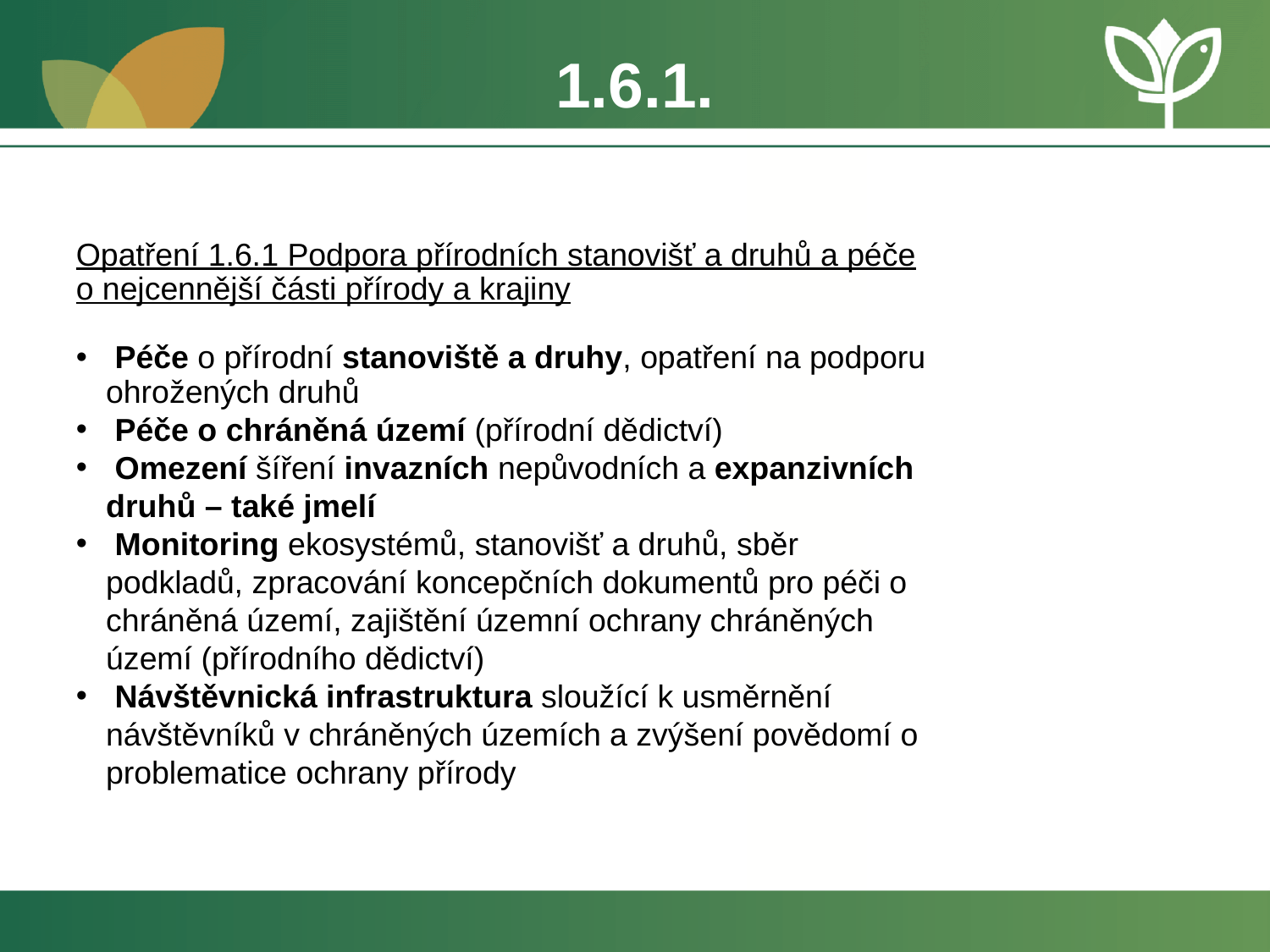

# 1.6.1.

Opatření 1.6.1 Podpora přírodních stanovišť a druhů a péče o nejcennější části přírody a krajiny

 Péče o přírodní stanoviště a druhy, opatření na podporu ohrožených druhů
 Péče o chráněná území (přírodní dědictví)
 Omezení šíření invazních nepůvodních a expanzivních druhů – také jmelí
 Monitoring ekosystémů, stanovišť a druhů, sběr podkladů, zpracování koncepčních dokumentů pro péči o chráněná území, zajištění územní ochrany chráněných území (přírodního dědictví)
 Návštěvnická infrastruktura sloužící k usměrnění návštěvníků v chráněných územích a zvýšení povědomí o problematice ochrany přírody